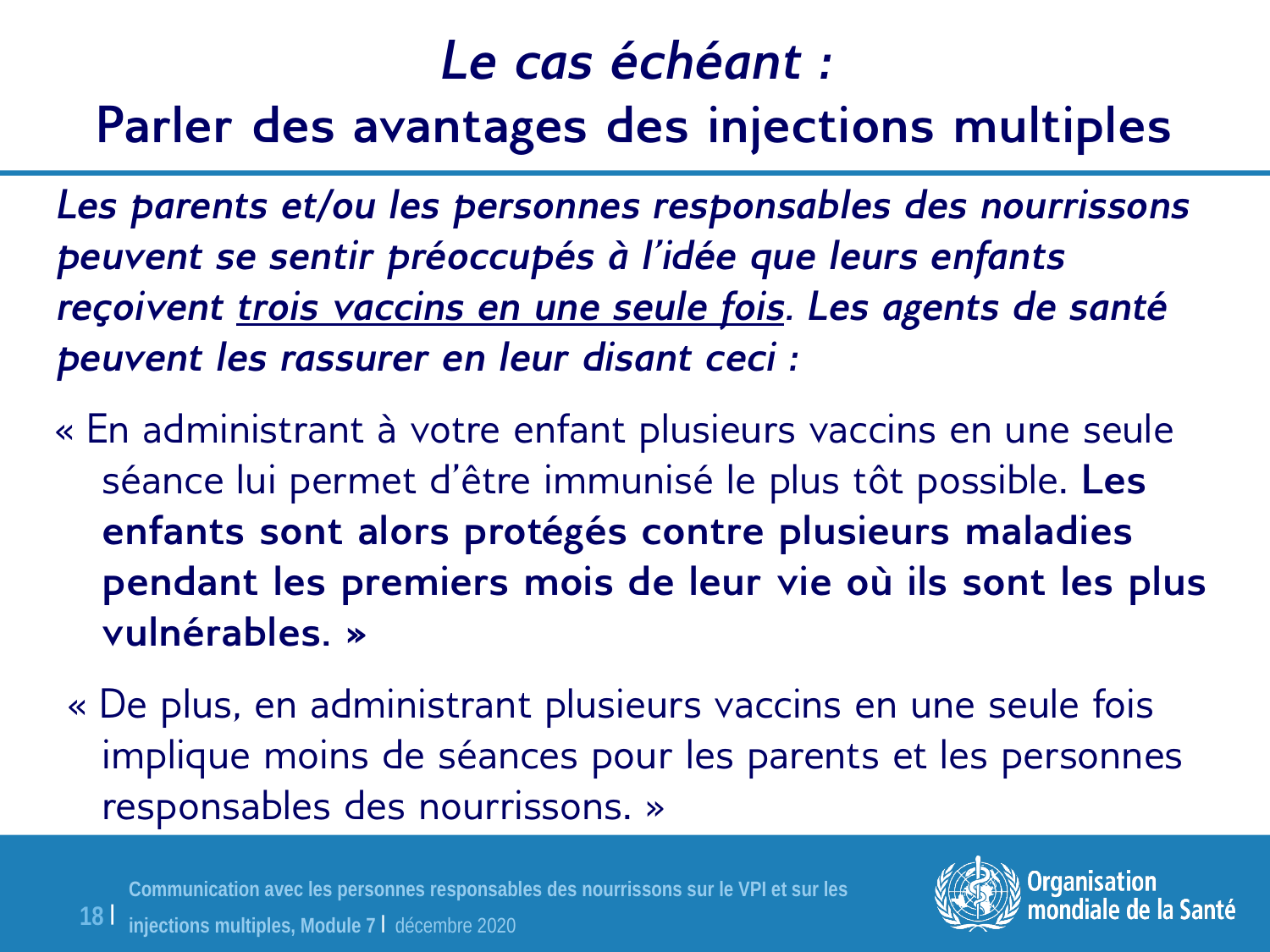

Le cas échéant :
Parler des avantages des injections multiples
Les parents et/ou les personnes responsables des nourrissons peuvent se sentir préoccupés à l’idée que leurs enfants reçoivent trois vaccins en une seule fois. Les agents de santé peuvent les rassurer en leur disant ceci :
« En administrant à votre enfant plusieurs vaccins en une seule séance lui permet d’être immunisé le plus tôt possible. Les enfants sont alors protégés contre plusieurs maladies pendant les premiers mois de leur vie où ils sont les plus vulnérables. »
 « De plus, en administrant plusieurs vaccins en une seule fois implique moins de séances pour les parents et les personnes responsables des nourrissons. »